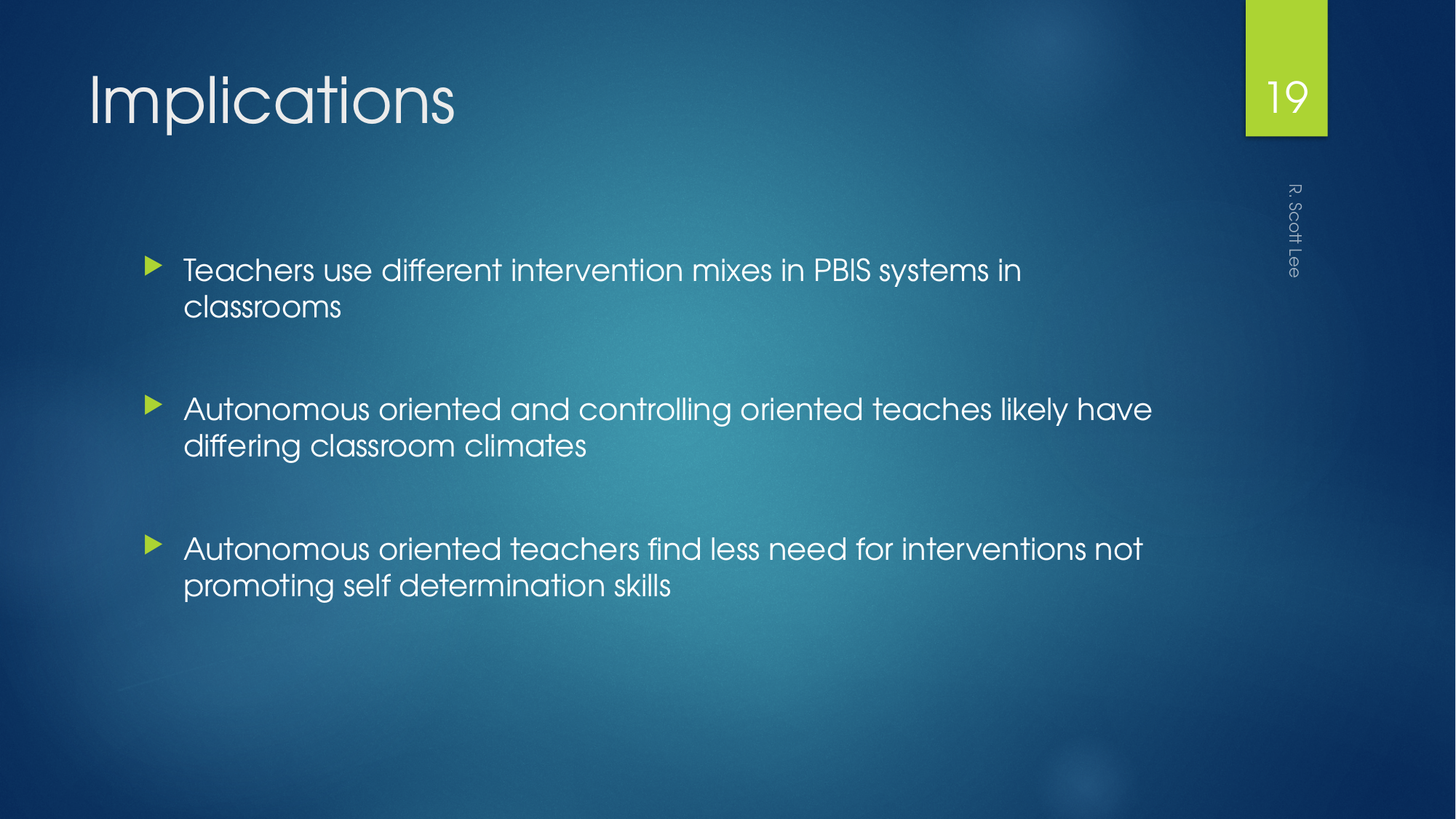

19
# Implications
Teachers use different intervention mixes in PBIS systems in classrooms

Autonomous oriented and controlling oriented teaches likely have differing classroom climates

Autonomous oriented teachers find less need for interventions not promoting self determination skills
R. Scott Lee